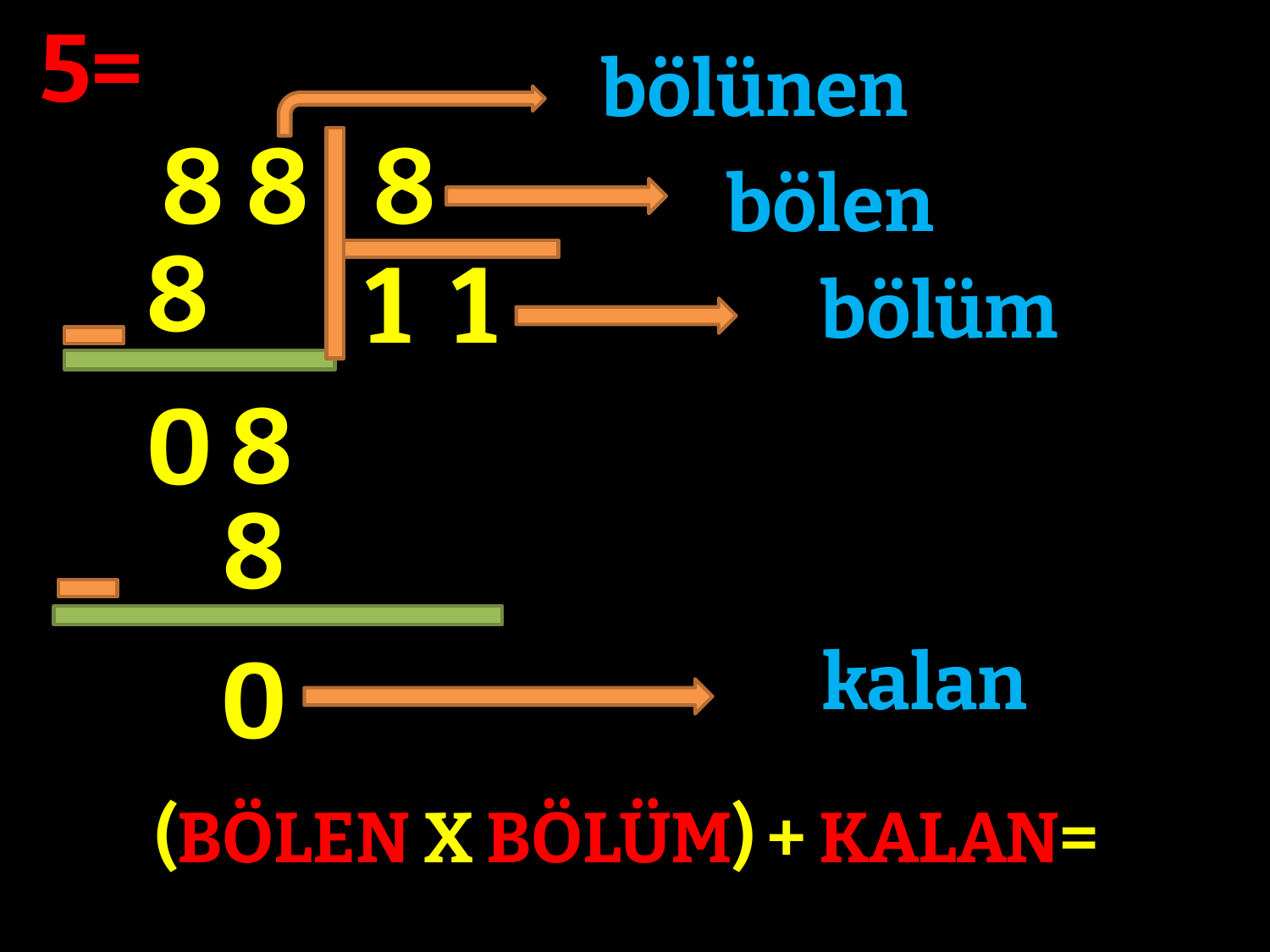

5=
bölünen

8
8
8
bölen

8
1
1
bölüm
#

8
0
8

0
kalan

(BÖLEN X BÖLÜM) + KALAN=